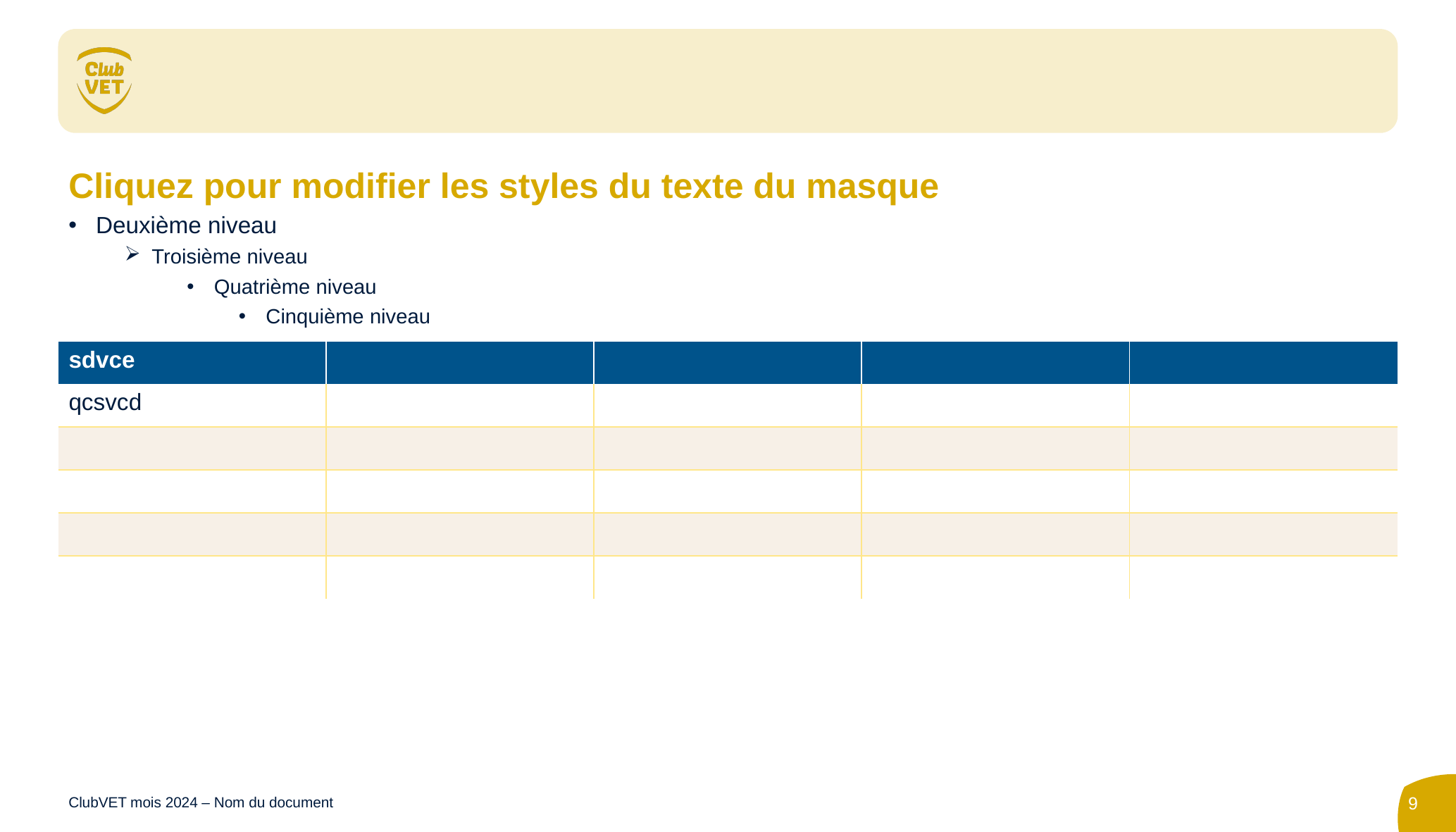

#
Cliquez pour modifier les styles du texte du masque
Deuxième niveau
Troisième niveau
Quatrième niveau
Cinquième niveau
| sdvce |  |  |  |  |
| --- | --- | --- | --- | --- |
| qcsvcd |  |  |  |  |
|  |  |  |  |  |
|  |  |  |  |  |
|  |  |  |  |  |
|  |  |  |  |  |
9